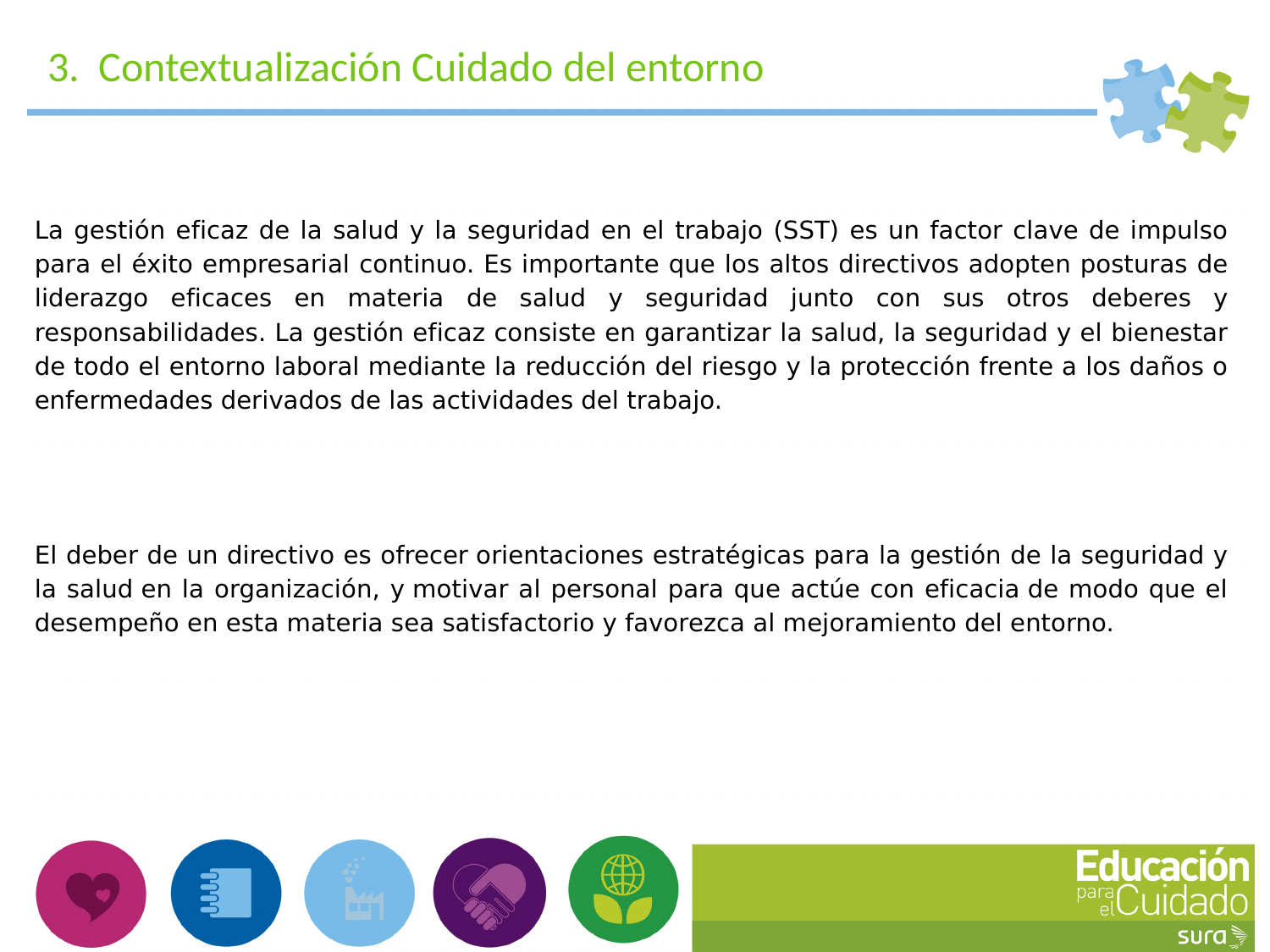

3.  Contextualización Cuidado del entorno
La gestión eficaz de la salud y la seguridad en el trabajo (SST) es un factor clave de impulso para el éxito empresarial continuo. Es importante que los altos directivos adopten posturas de liderazgo eficaces en materia de salud y seguridad junto con sus otros deberes y responsabilidades. La gestión eficaz consiste en garantizar la salud, la seguridad y el bienestar de todo el entorno laboral mediante la reducción del riesgo y la protección frente a los daños o enfermedades derivados de las actividades del trabajo.

El deber de un directivo es ofrecer orientaciones estratégicas para la gestión de la seguridad y la salud en la organización, y motivar al personal para que actúe con eficacia de modo que el desempeño en esta materia sea satisfactorio y favorezca al mejoramiento del entorno.